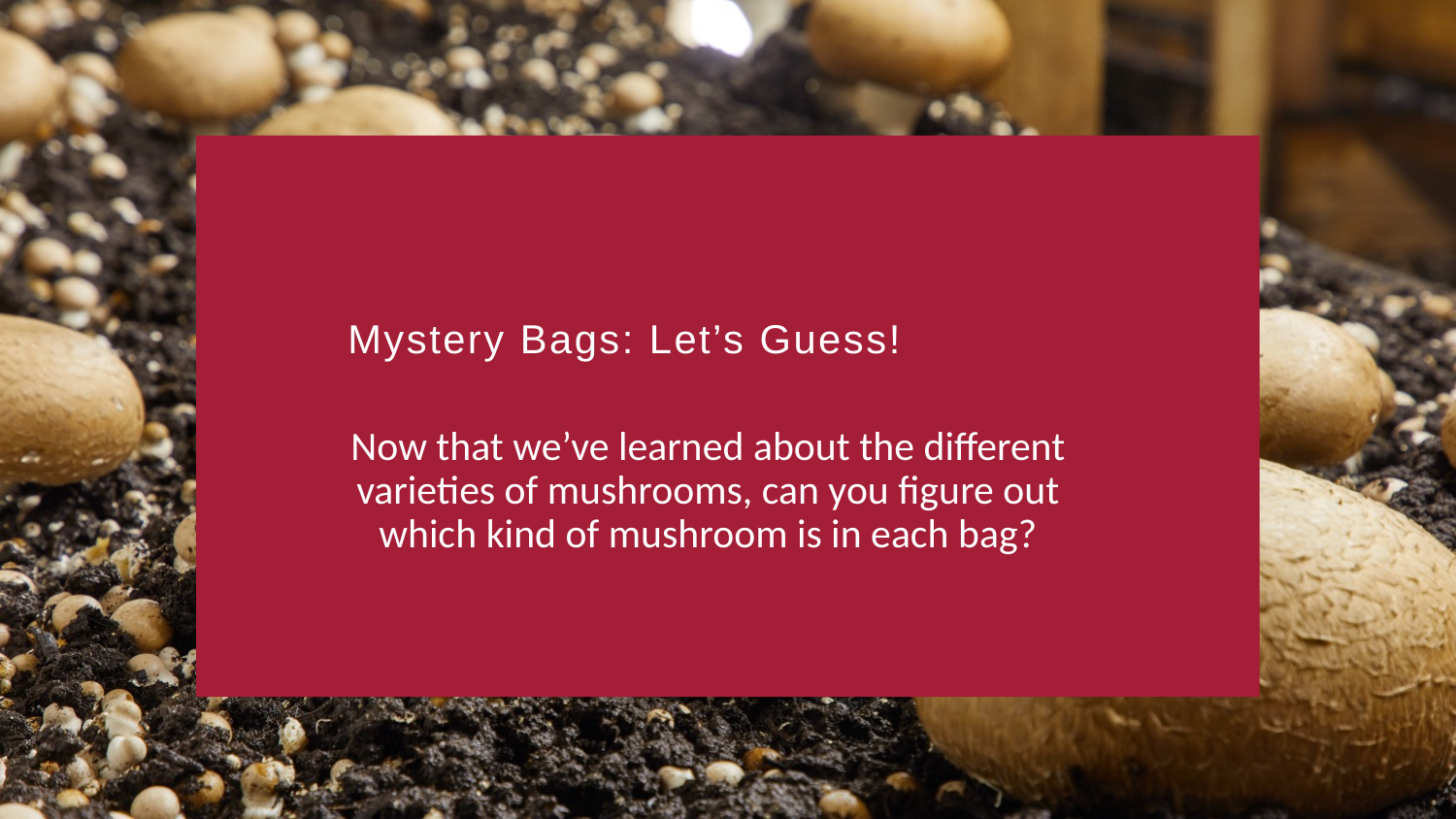

Mystery Bags: Let’s Guess!

Now that we’ve learned about the different varieties of mushrooms, can you figure out which kind of mushroom is in each bag?